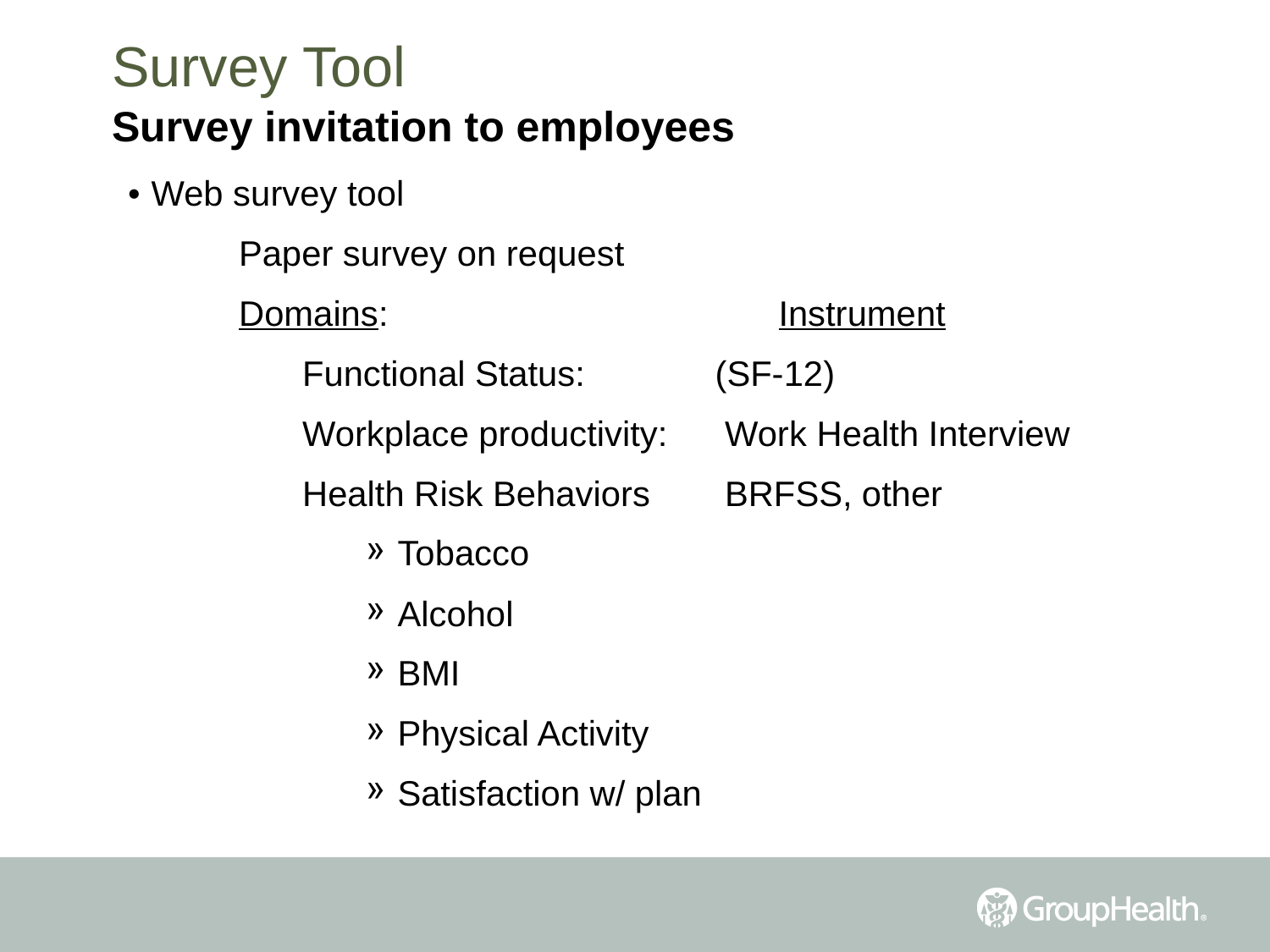

# Survey Tool
Survey invitation to employees
Web survey tool
Paper survey on request
Domains: 			Instrument
Functional Status:		(SF-12)
Workplace productivity: 	 Work Health Interview
Health Risk Behaviors	 BRFSS, other
Tobacco
Alcohol
BMI
Physical Activity
Satisfaction w/ plan